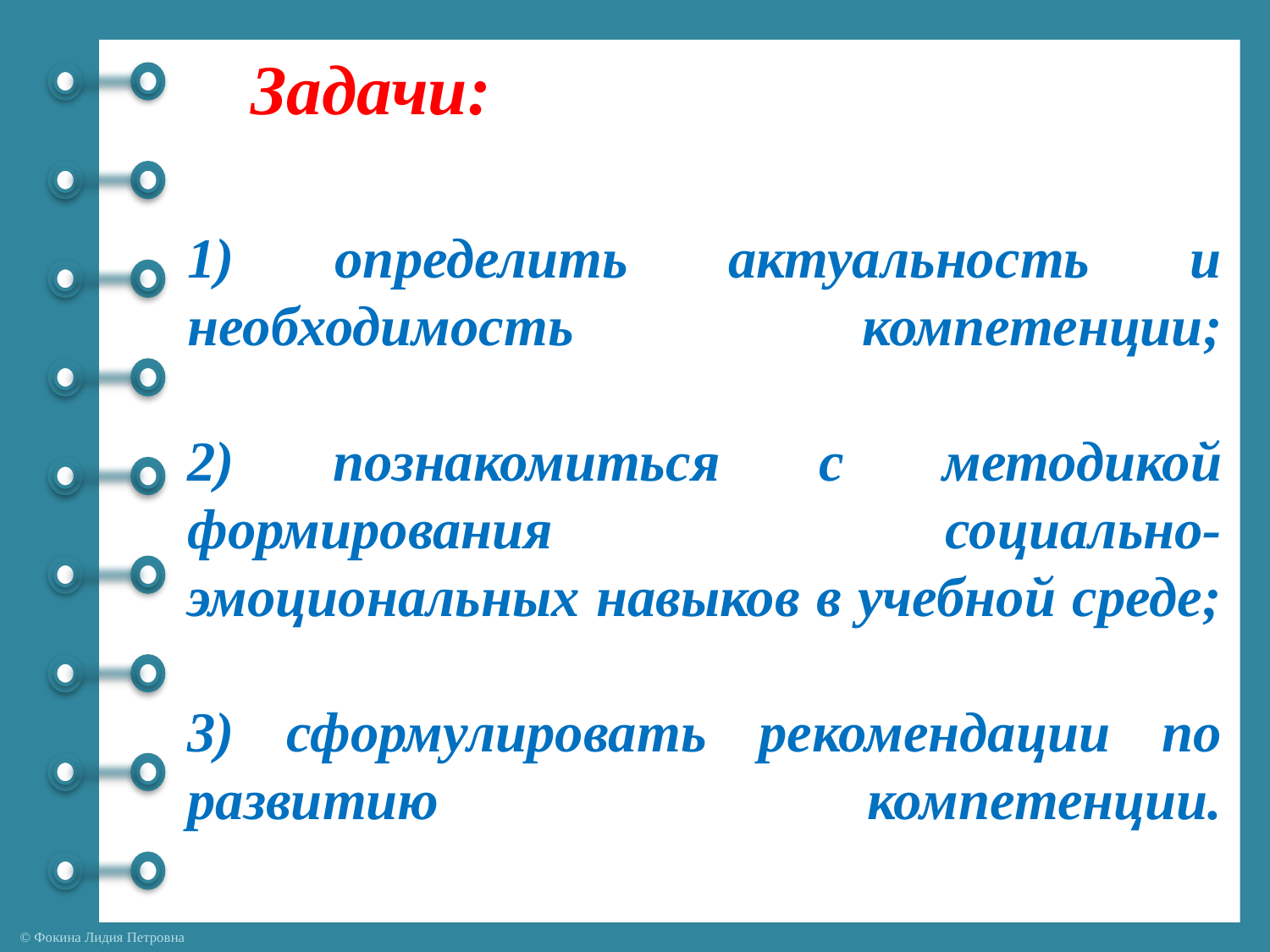

# Задачи: 1) определить актуальность и необходимость компетенции; 2) познакомиться с методикой формирования социально-эмоциональных навыков в учебной среде; 3) сформулировать рекомендации по развитию компетенции.